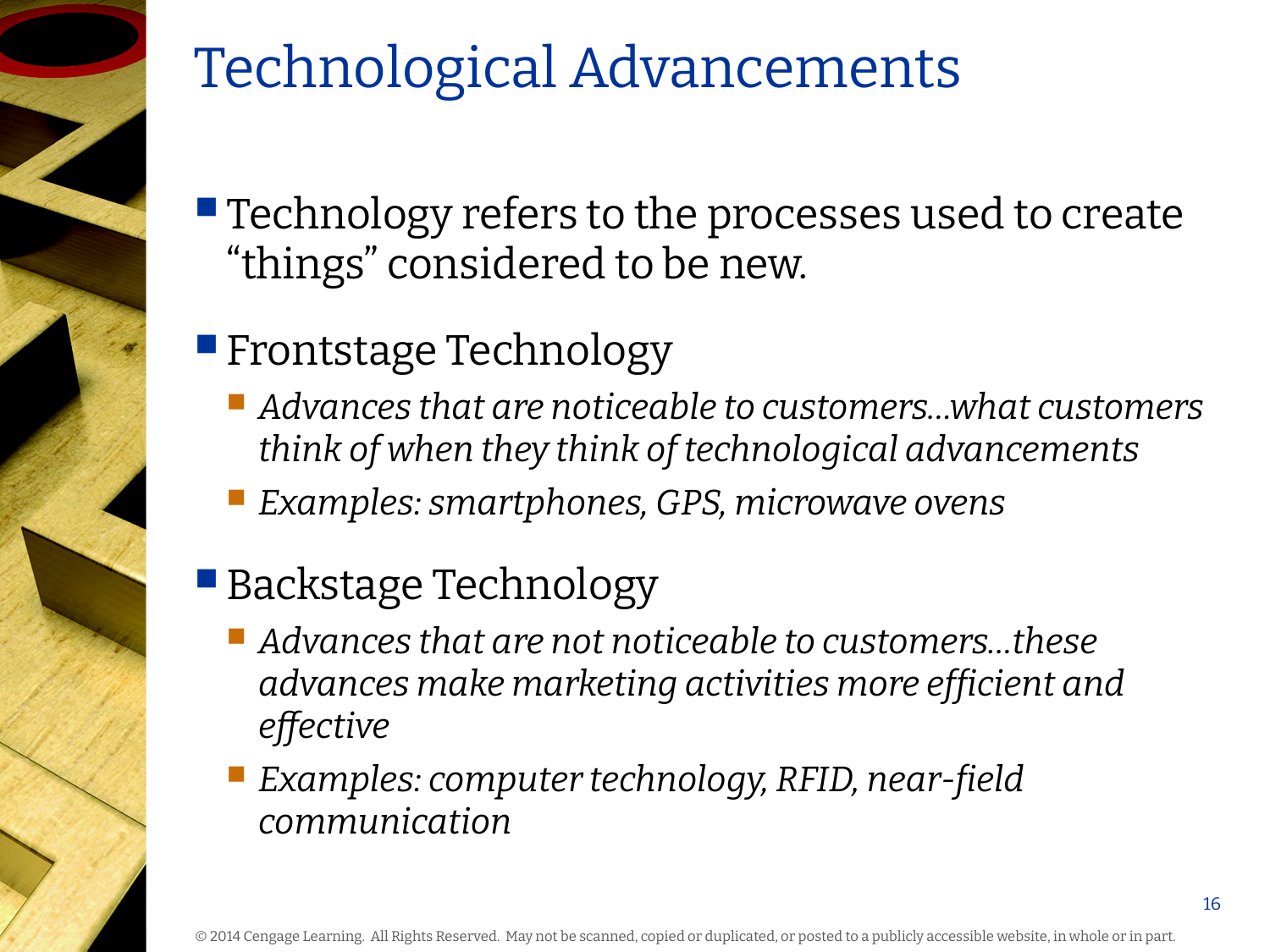

# Technological Advancements
Technology refers to the processes used to create “things” considered to be new.
Frontstage Technology
Advances that are noticeable to customers…what customers think of when they think of technological advancements
Examples: smartphones, GPS, microwave ovens
Backstage Technology
Advances that are not noticeable to customers…these advances make marketing activities more efficient and effective
Examples: computer technology, RFID, near-field communication
16